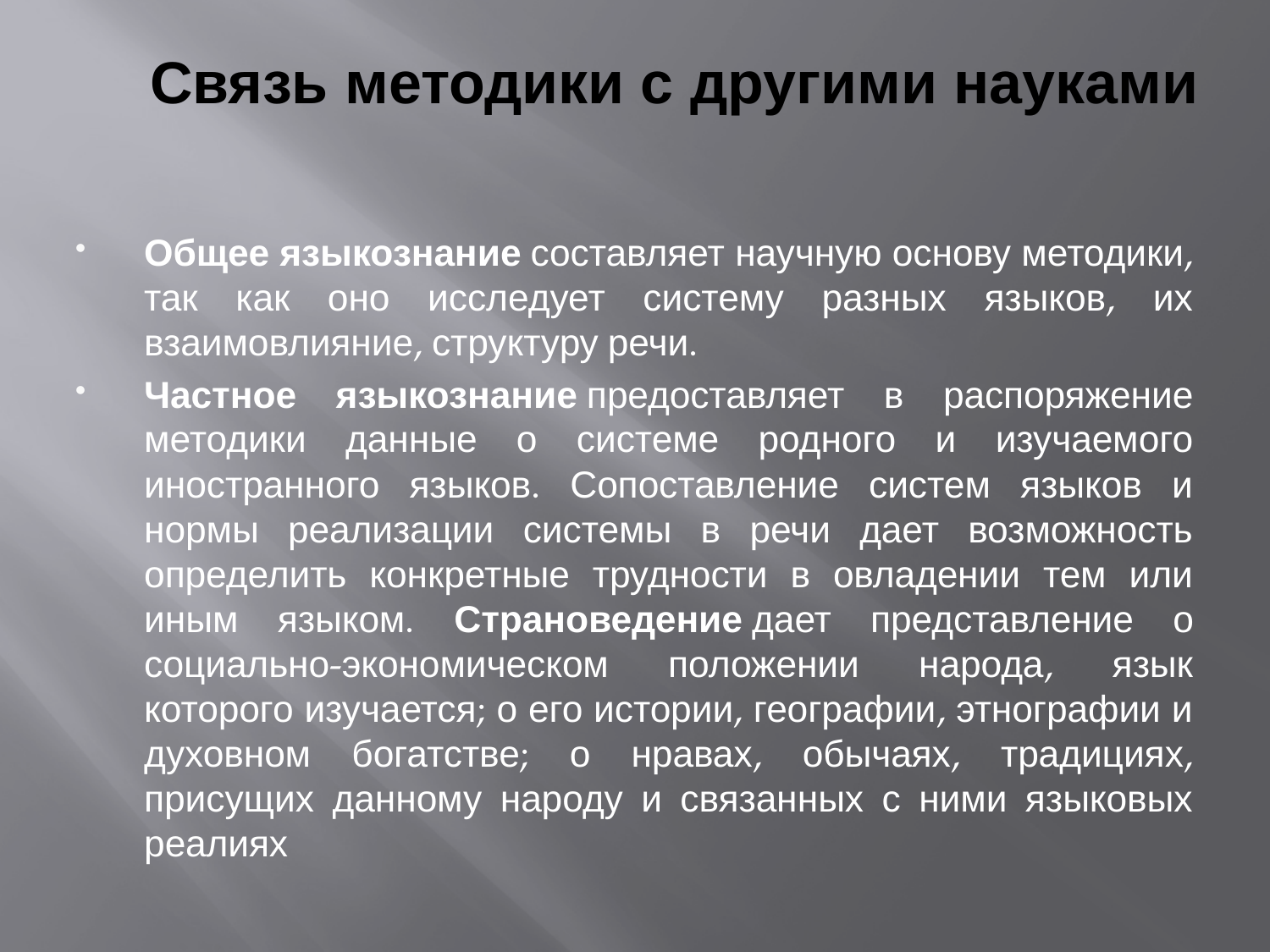

# Связь методики с другими науками
Общее языкознание составляет научную основу методики, так как оно исследует систему разных языков, их взаимовлияние, структуру речи.
Частное языкознание предоставляет в распоряжение методики данные о системе родного и изучаемого иностранного языков. Сопоставление систем языков и нормы реализации системы в речи дает возможность определить конкретные трудности в овладении тем или иным языком. Страноведение дает представление о социально-экономическом положении народа, язык которого изучается; о его истории, географии, этнографии и духовном богатстве; о нравах, обычаях, традициях, присущих данному народу и связанных с ними языковых реалиях